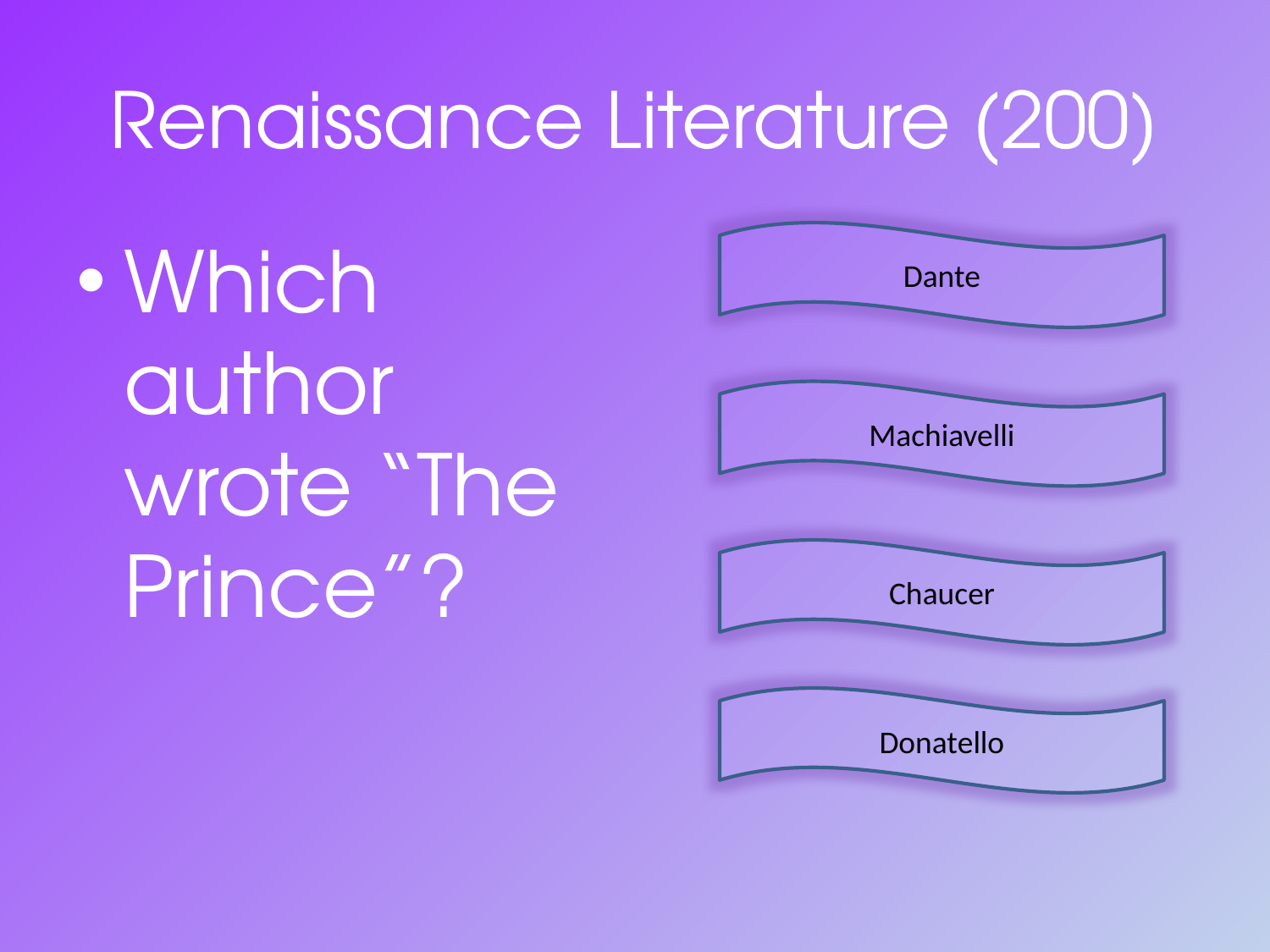

# Renaissance Literature (200)
Which author wrote “The Prince”?
Dante
Machiavelli
Chaucer
Donatello